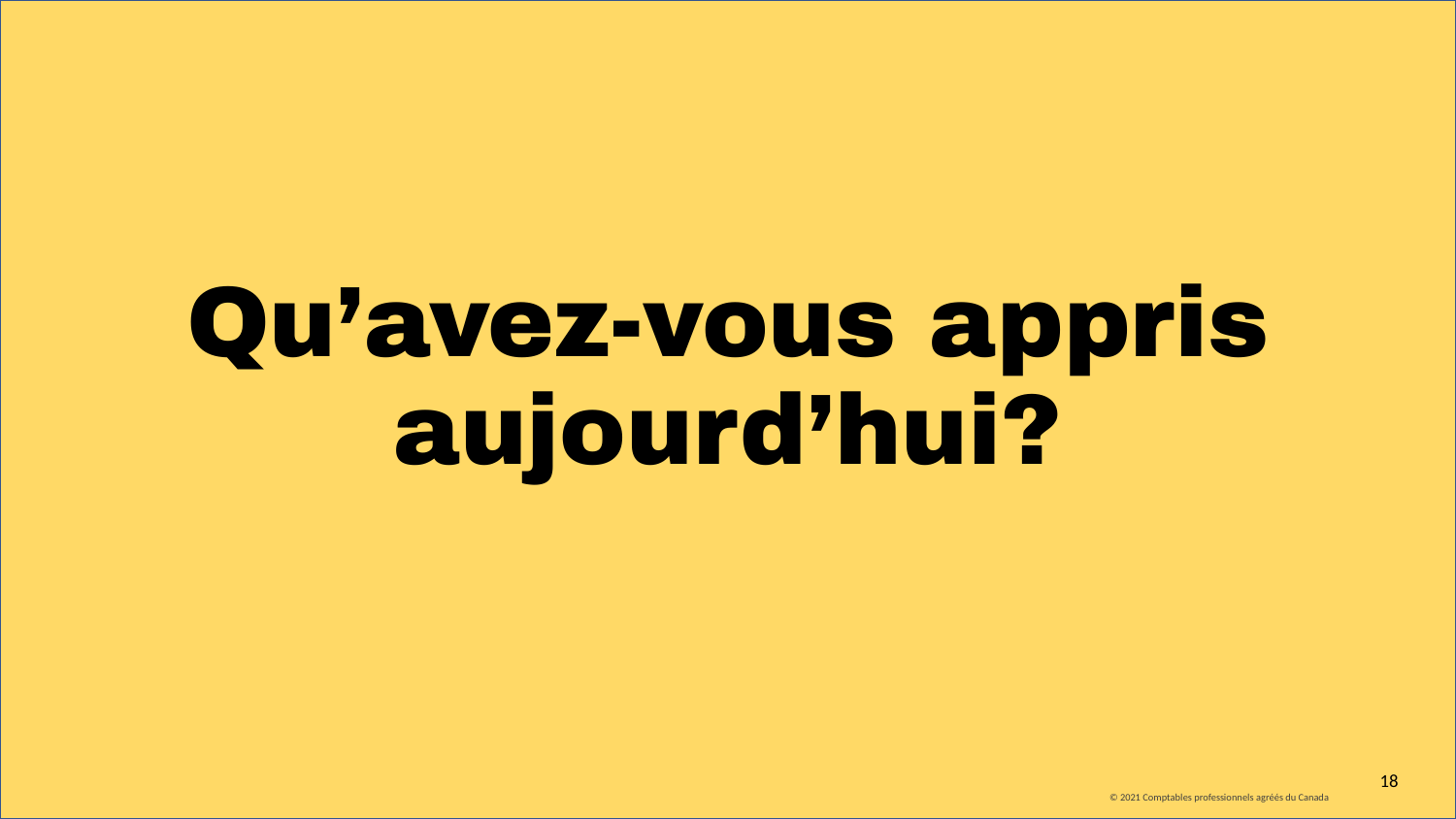

# Qu’avez-vous appris aujourd’hui?
18
© 2021 Comptables professionnels agréés du Canada